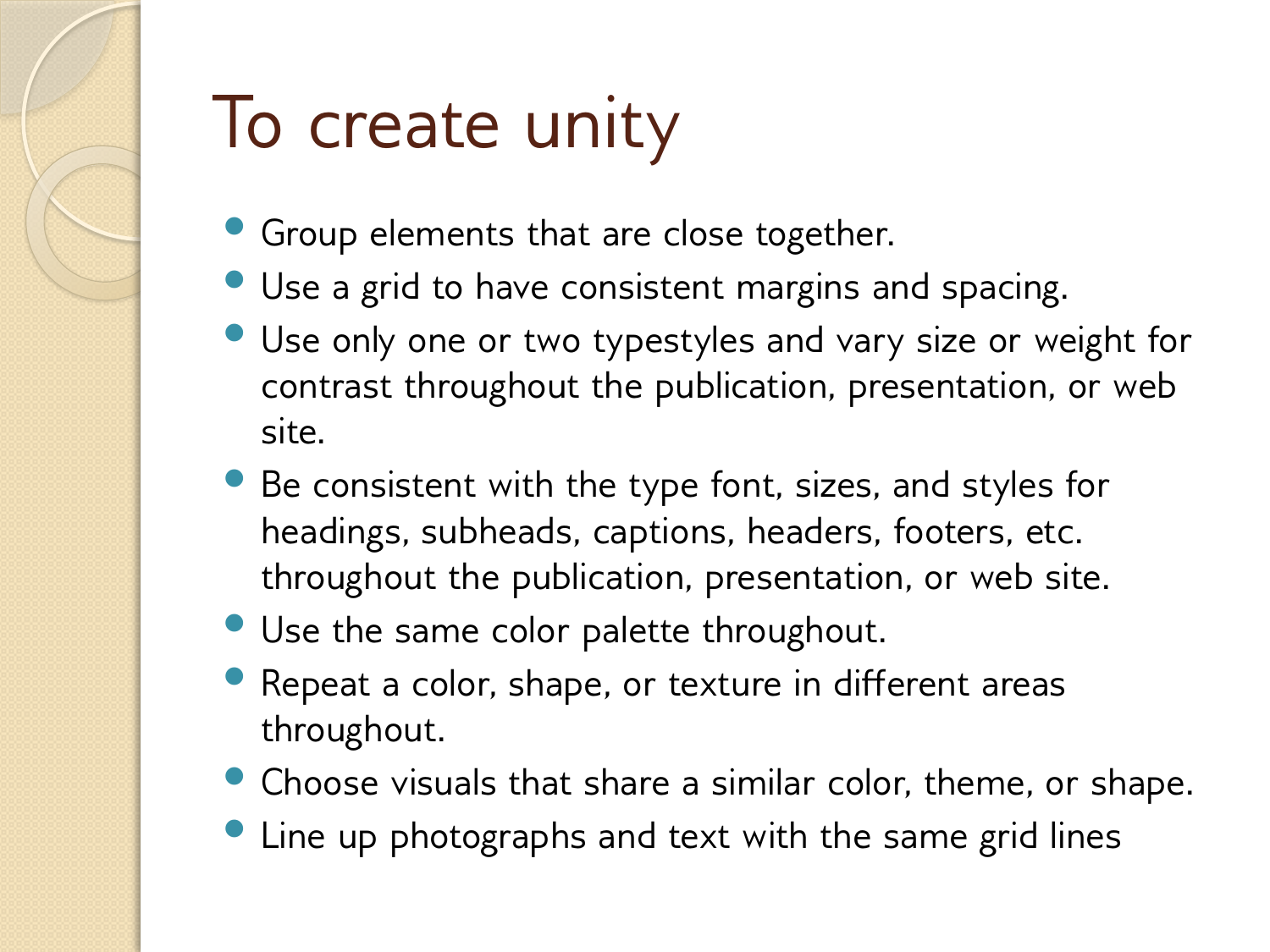

# To create unity
Group elements that are close together.
Use a grid to have consistent margins and spacing.
Use only one or two typestyles and vary size or weight for contrast throughout the publication, presentation, or web site.
Be consistent with the type font, sizes, and styles for headings, subheads, captions, headers, footers, etc. throughout the publication, presentation, or web site.
Use the same color palette throughout.
Repeat a color, shape, or texture in different areas throughout.
Choose visuals that share a similar color, theme, or shape.
Line up photographs and text with the same grid lines